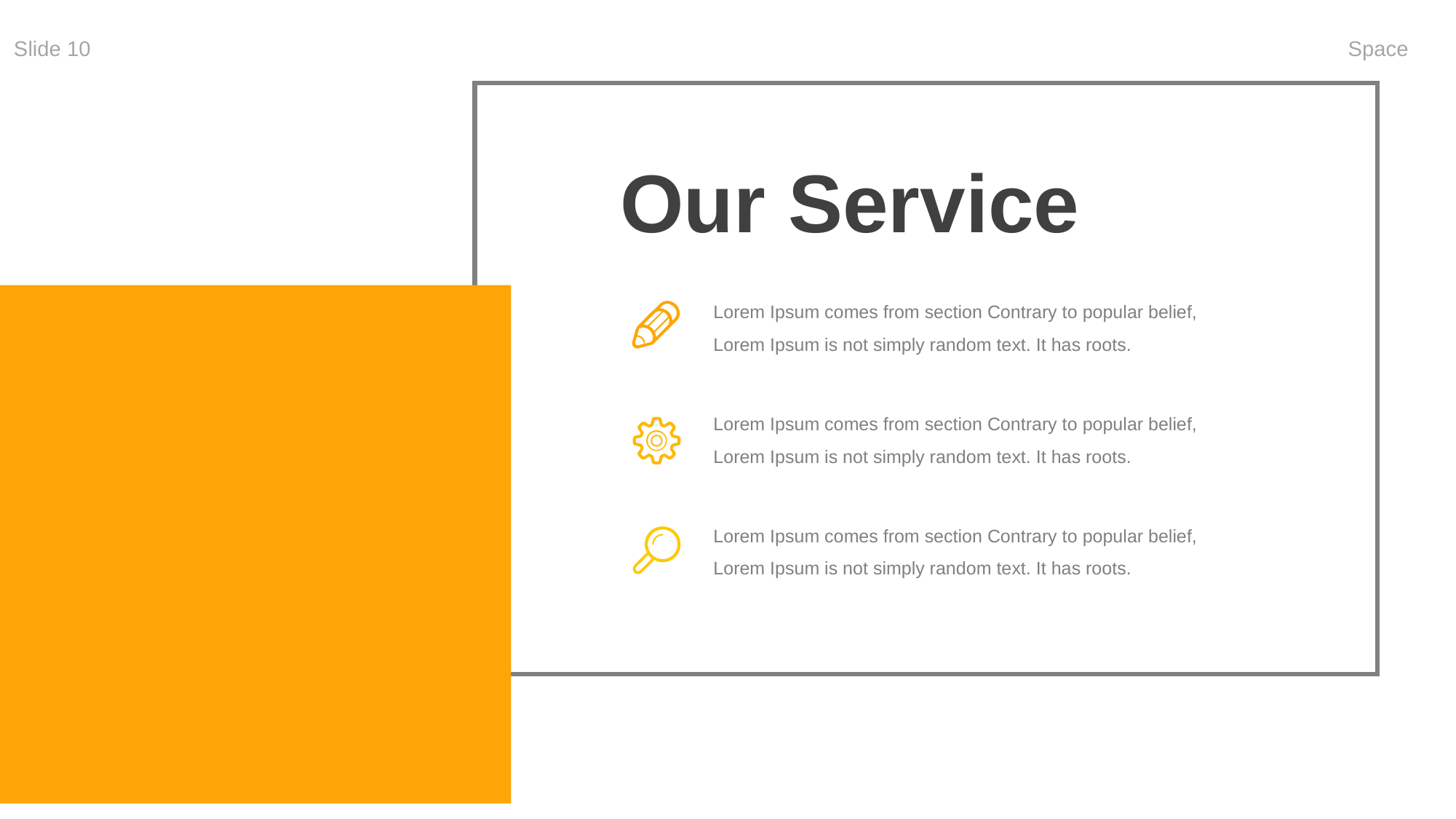

Our Service
Lorem Ipsum comes from section Contrary to popular belief, Lorem Ipsum is not simply random text. It has roots.

Lorem Ipsum comes from section Contrary to popular belief, Lorem Ipsum is not simply random text. It has roots.

Lorem Ipsum comes from section Contrary to popular belief, Lorem Ipsum is not simply random text. It has roots.